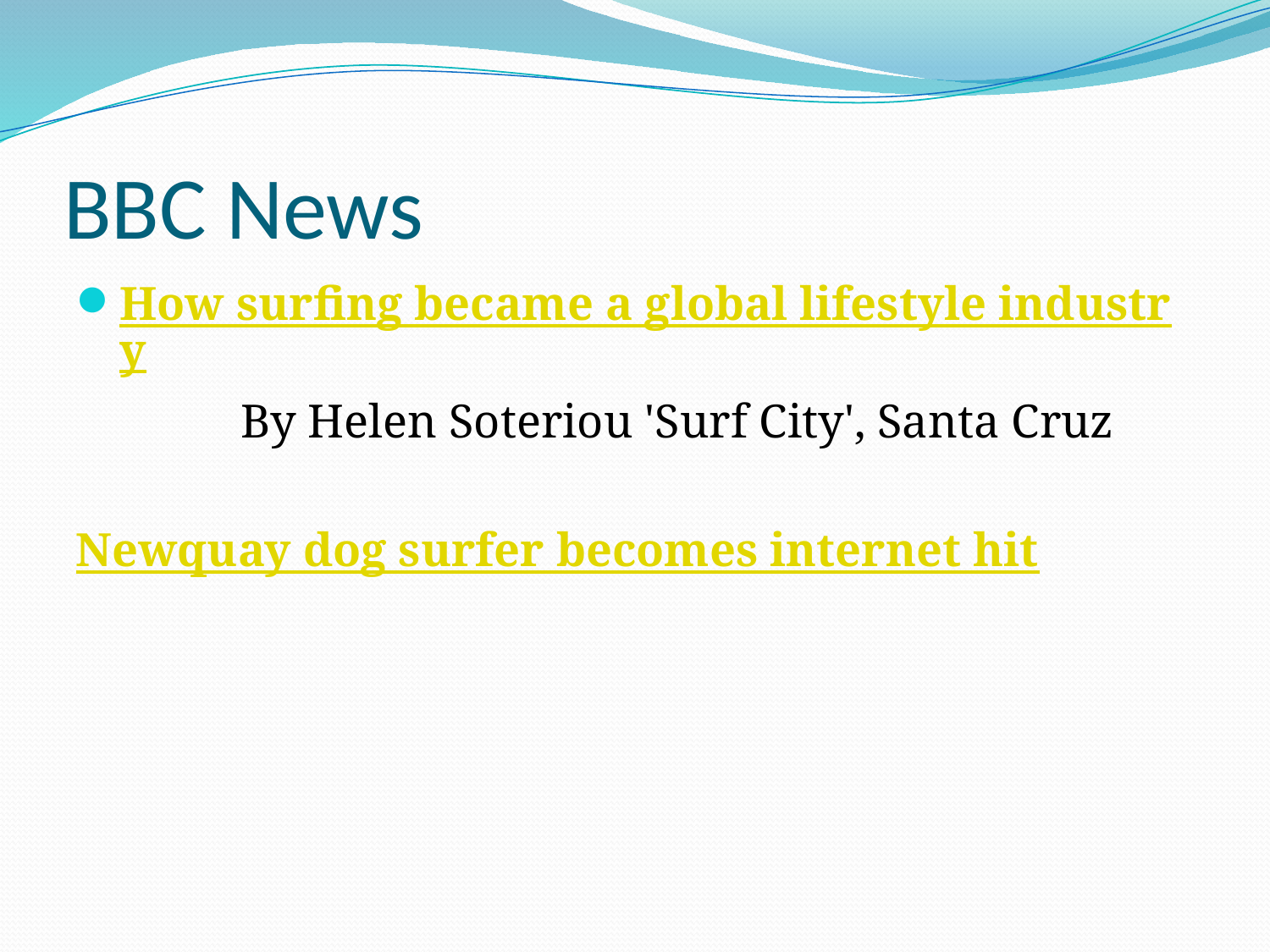

# BBC News
How surfing became a global lifestyle industry
		By Helen Soteriou 'Surf City', Santa Cruz

Newquay dog surfer becomes internet hit